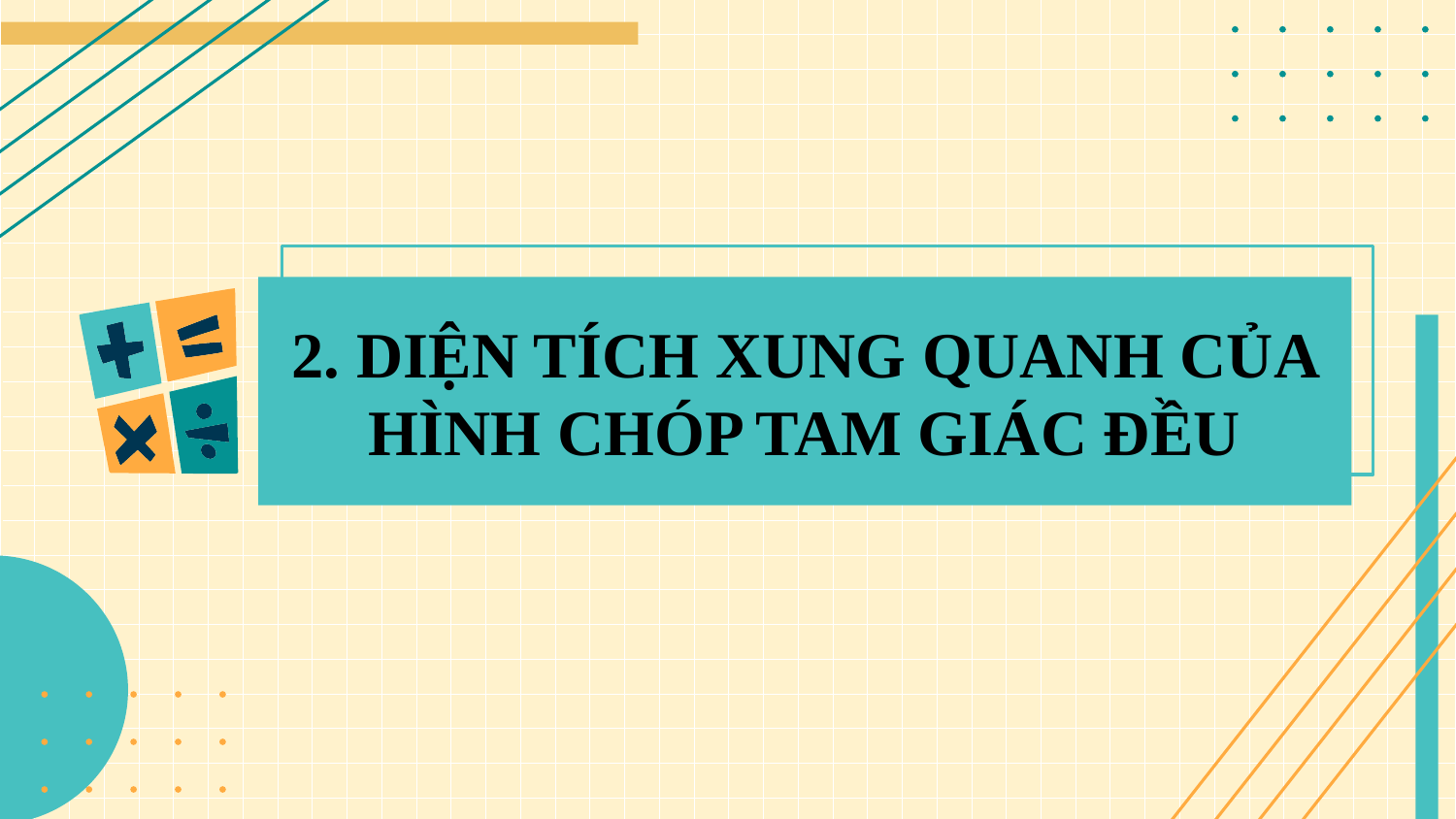

# 2. DIỆN TÍCH XUNG QUANH CỦA HÌNH CHÓP TAM GIÁC ĐỀU